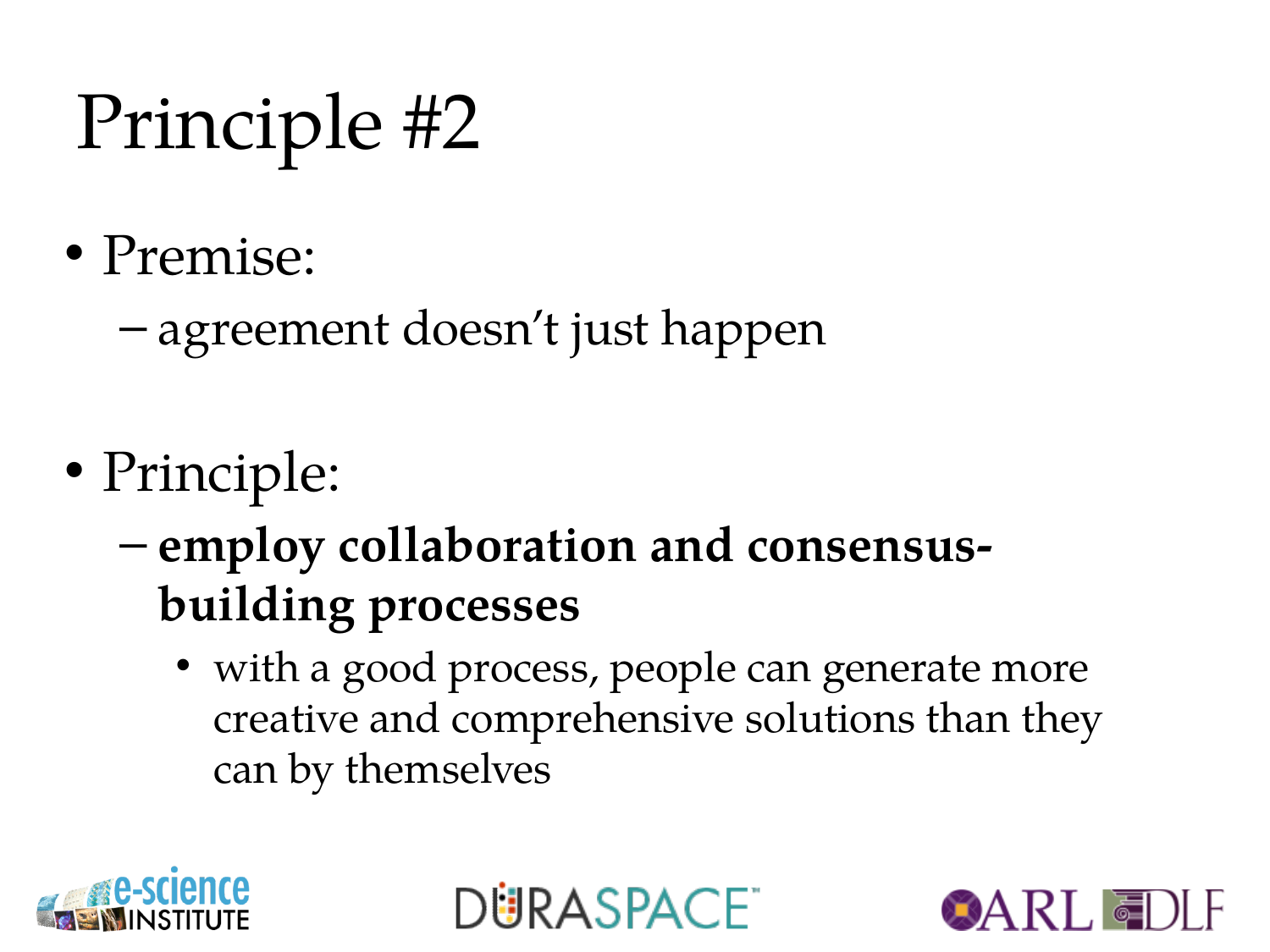

# Principle #2
Premise:
agreement doesn’t just happen

Principle:
employ collaboration and consensus-building processes
with a good process, people can generate more creative and comprehensive solutions than they can by themselves